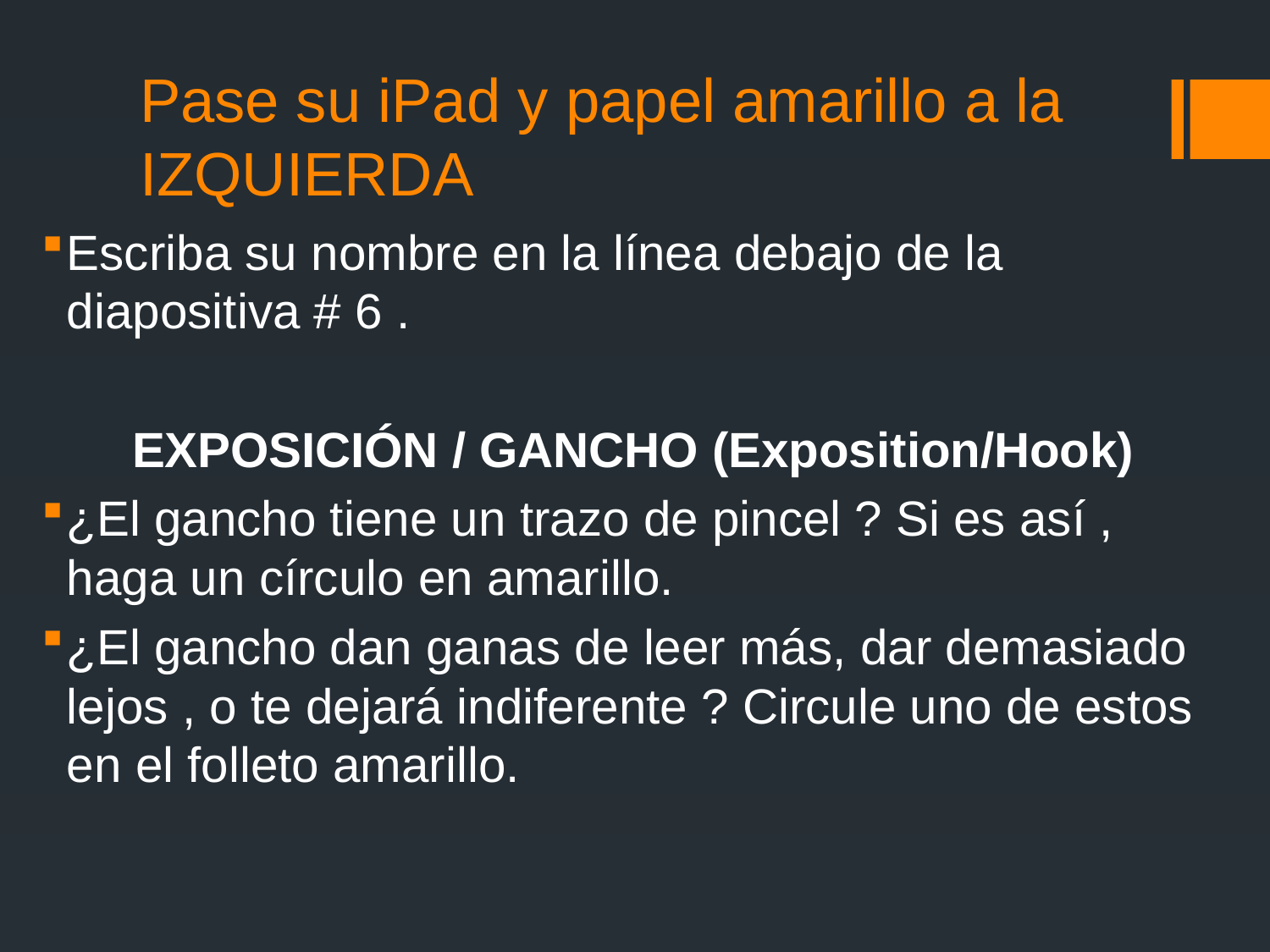

# Pase su iPad y papel amarillo a la IZQUIERDA
Escriba su nombre en la línea debajo de la diapositiva # 6 .

EXPOSICIÓN / GANCHO (Exposition/Hook)
¿El gancho tiene un trazo de pincel ? Si es así , haga un círculo en amarillo.
¿El gancho dan ganas de leer más, dar demasiado lejos , o te dejará indiferente ? Circule uno de estos en el folleto amarillo.